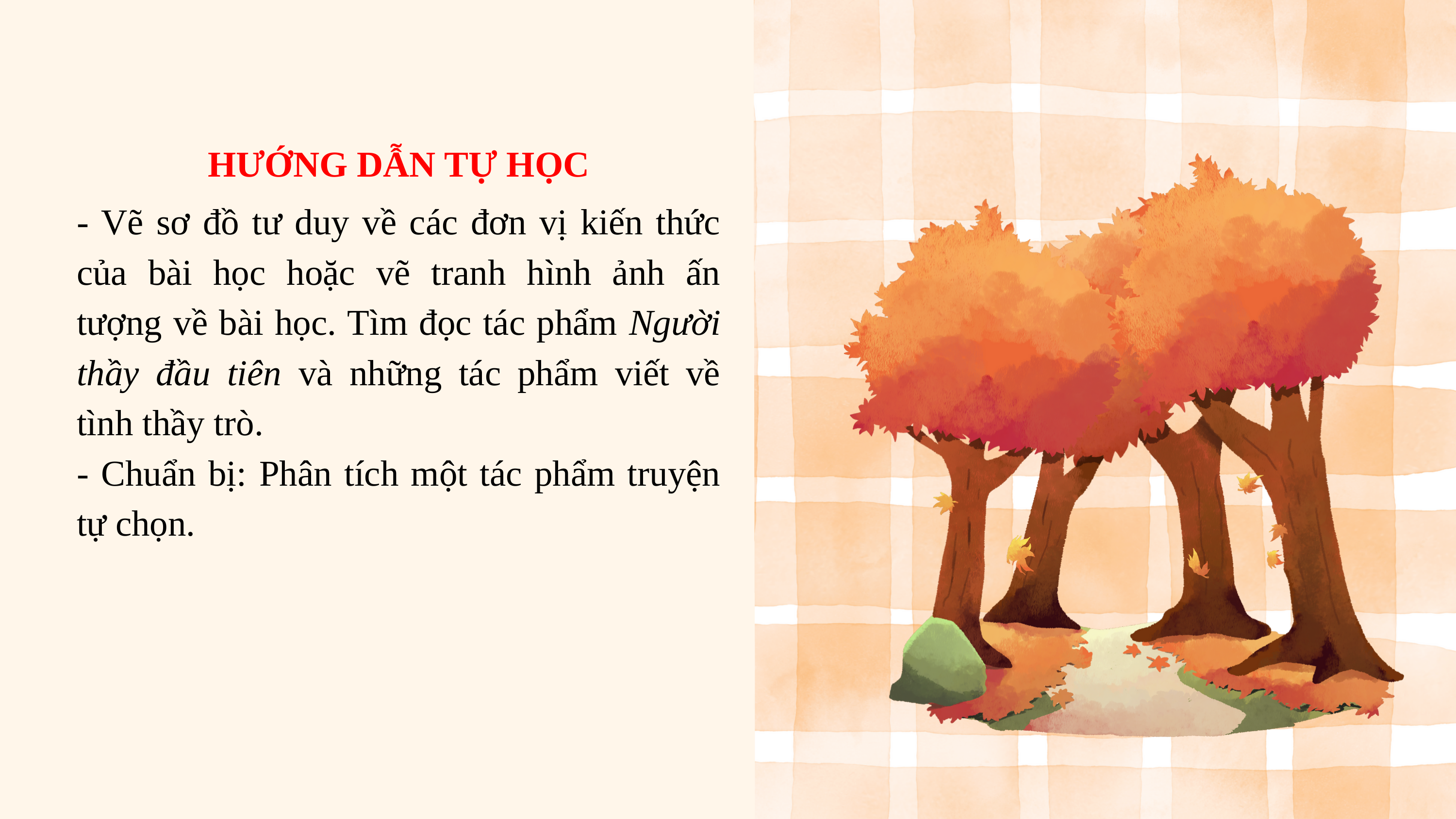

HƯỚNG DẪN TỰ HỌC
- Vẽ sơ đồ tư duy về các đơn vị kiến thức của bài học hoặc vẽ tranh hình ảnh ấn tượng về bài học. Tìm đọc tác phẩm Người thầy đầu tiên và những tác phẩm viết về tình thầy trò.
- Chuẩn bị: Phân tích một tác phẩm truyện tự chọn.